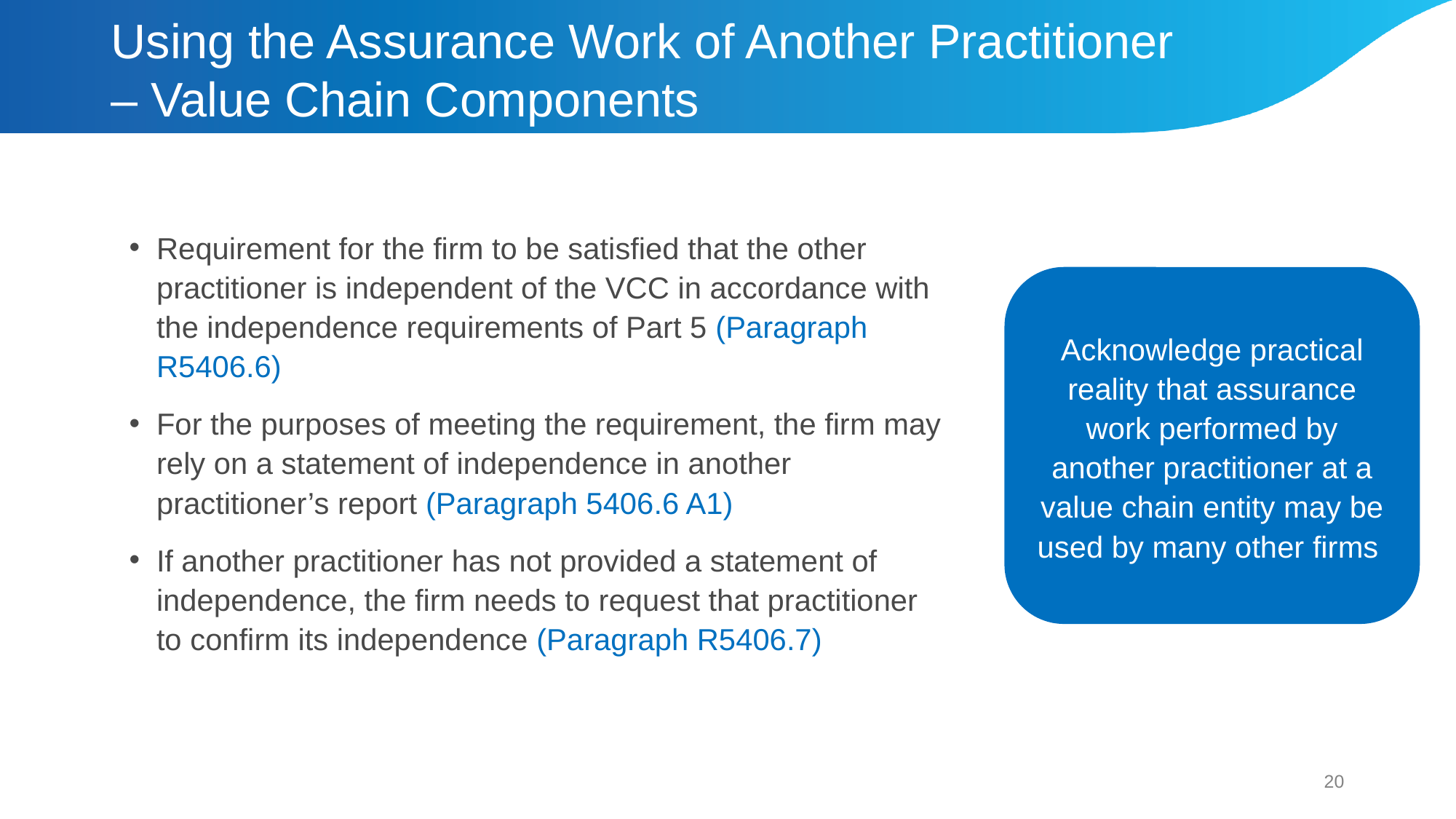

# Using the Assurance Work of Another Practitioner – Value Chain Components
Requirement for the firm to be satisfied that the other practitioner is independent of the VCC in accordance with the independence requirements of Part 5 (Paragraph R5406.6)
For the purposes of meeting the requirement, the firm may rely on a statement of independence in another practitioner’s report (Paragraph 5406.6 A1)
If another practitioner has not provided a statement of independence, the firm needs to request that practitioner to confirm its independence (Paragraph R5406.7)

Acknowledge practical reality that assurance work performed by another practitioner at a value chain entity may be used by many other firms
20